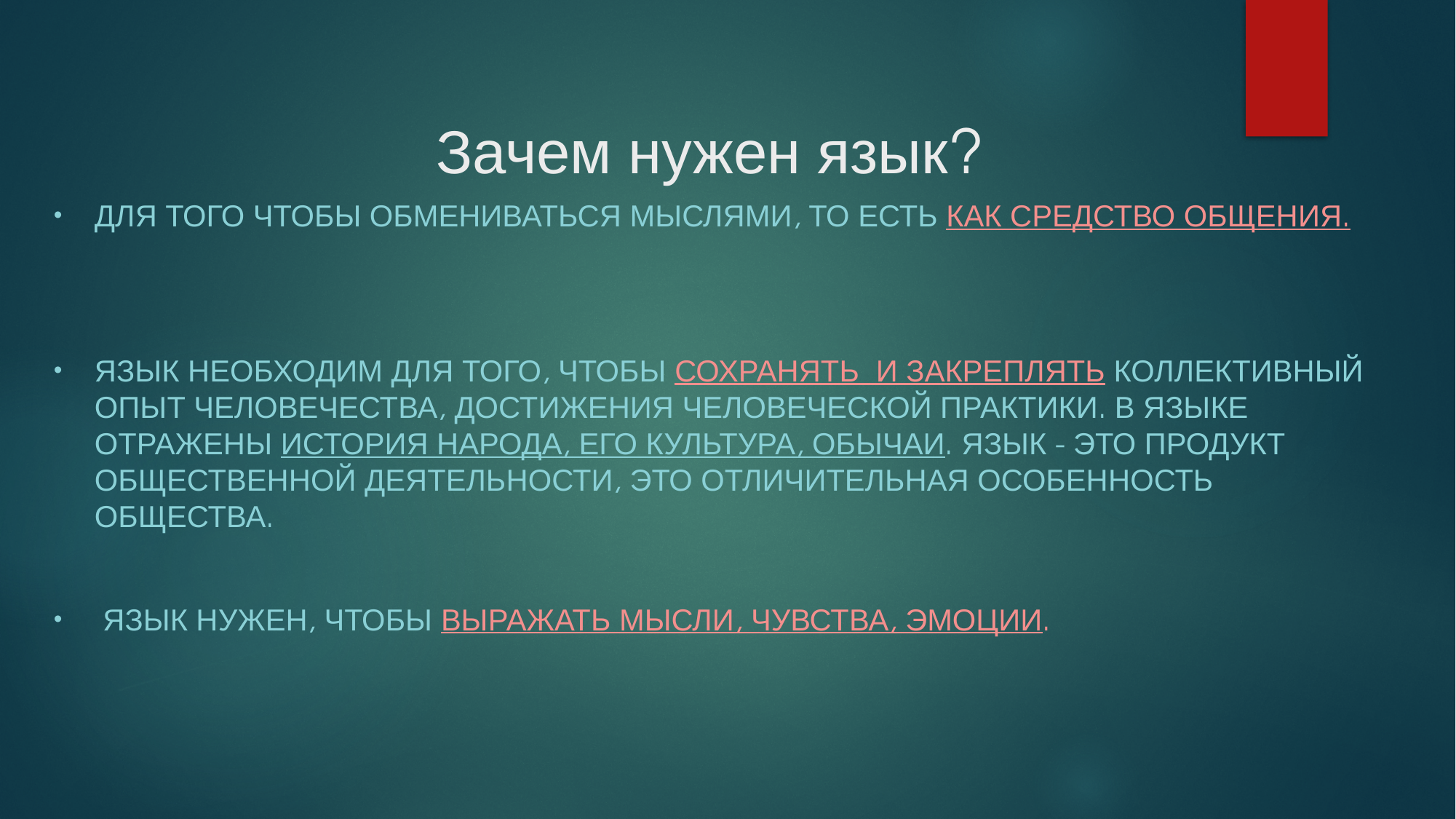

# Зачем нужен язык?
Для того чтобы обмениваться мыслями, то есть как средство общения.

Язык необходим для того, чтобы сохранять  и закреплять коллективный опыт человечества, достижения человеческой практики. В языке отражены история народа, его культура, обычаи. Язык - это продукт общественной деятельности, это отличительная особенность общества.

 Язык нужен, чтобы выражать мысли, чувства, эмоции.